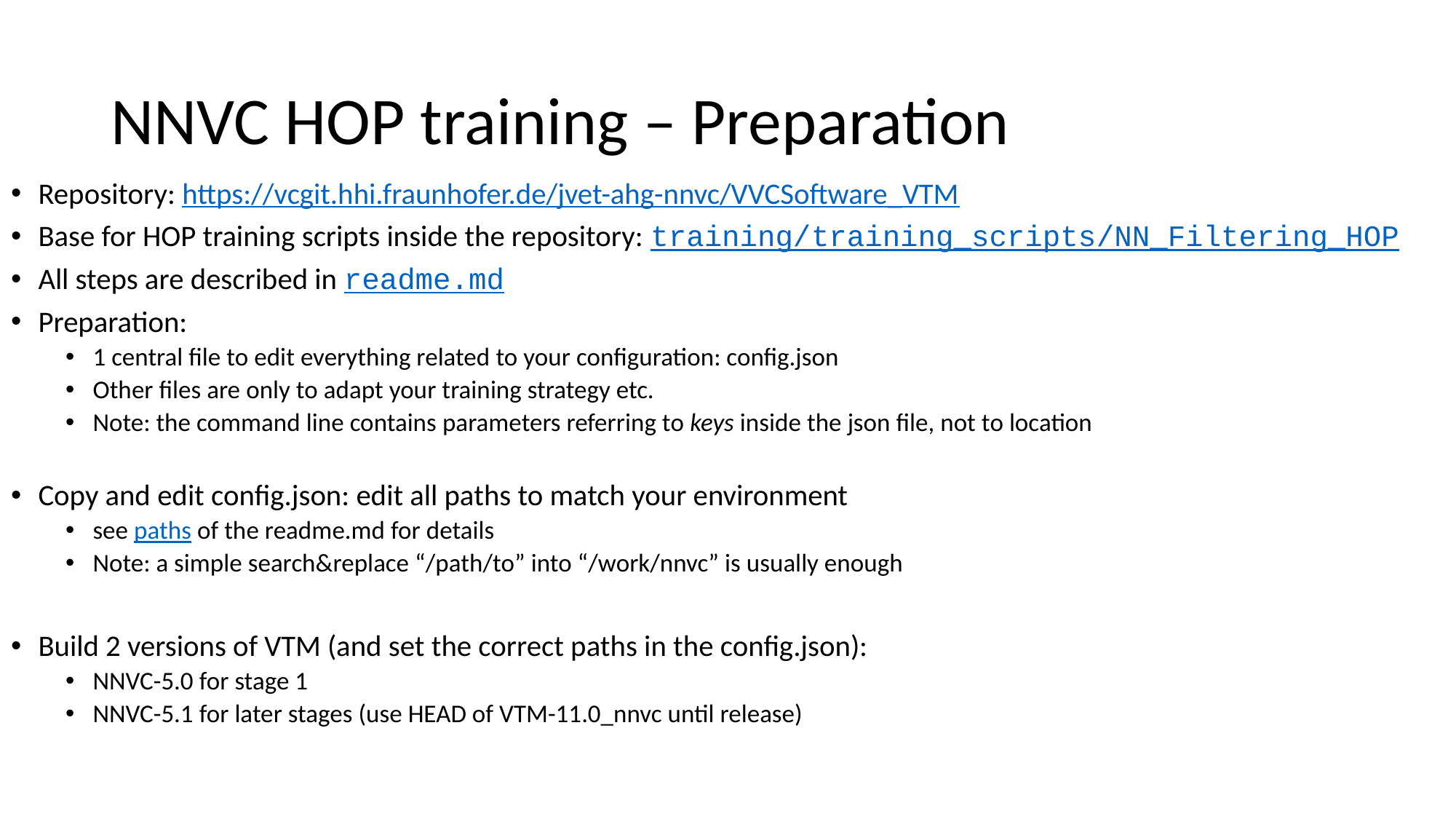

# NNVC HOP training – Preparation
Repository: https://vcgit.hhi.fraunhofer.de/jvet-ahg-nnvc/VVCSoftware_VTM
Base for HOP training scripts inside the repository: training/training_scripts/NN_Filtering_HOP
All steps are described in readme.md
Preparation:
1 central file to edit everything related to your configuration: config.json
Other files are only to adapt your training strategy etc.
Note: the command line contains parameters referring to keys inside the json file, not to location

Copy and edit config.json: edit all paths to match your environment
see paths of the readme.md for details
Note: a simple search&replace “/path/to” into “/work/nnvc” is usually enough

Build 2 versions of VTM (and set the correct paths in the config.json):
NNVC-5.0 for stage 1
NNVC-5.1 for later stages (use HEAD of VTM-11.0_nnvc until release)